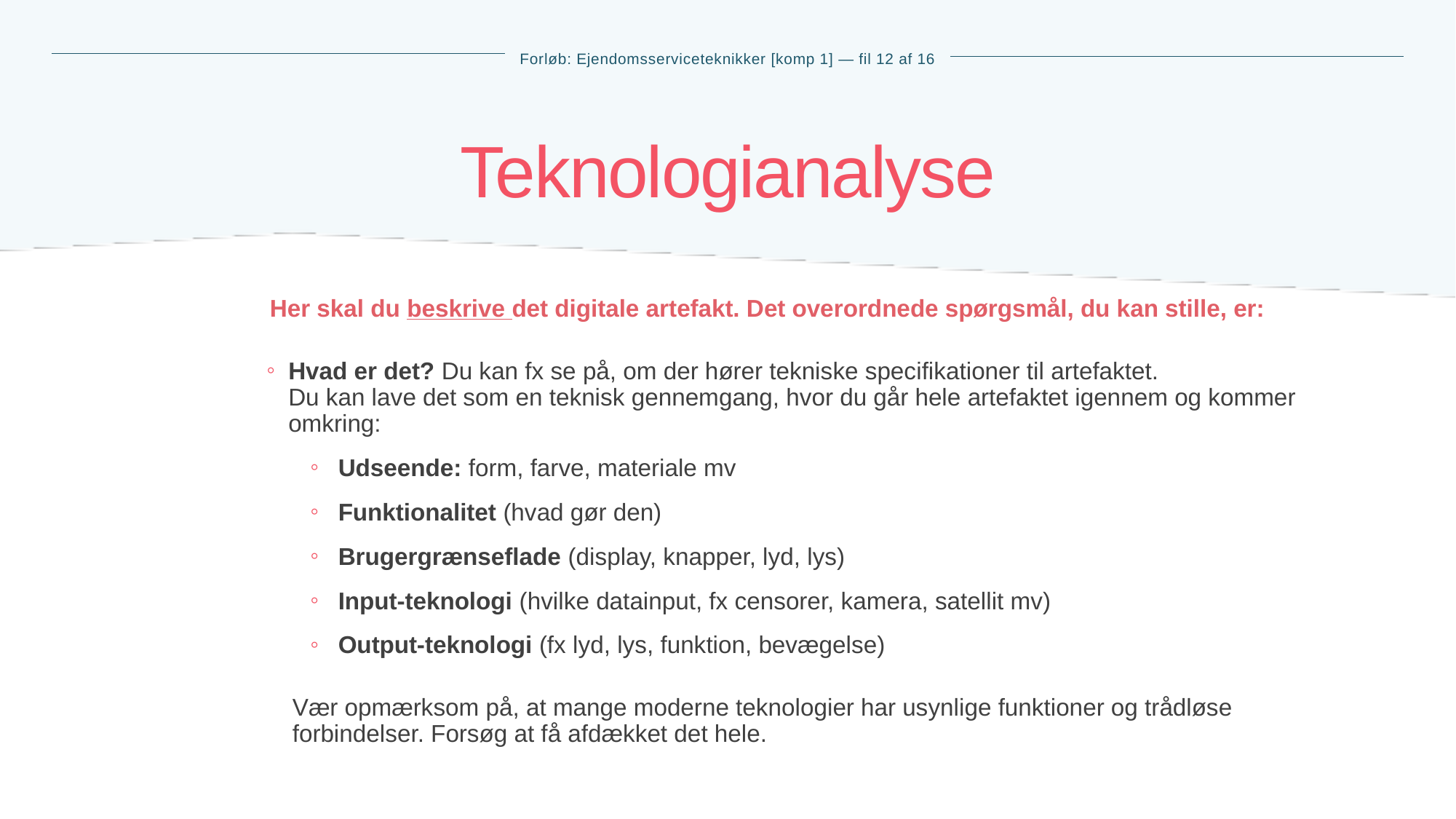

Teknologianalyse
Her skal du beskrive det digitale artefakt. Det overordnede spørgsmål, du kan stille, er:
Hvad er det? Du kan fx se på, om der hører tekniske specifikationer til artefaktet.
Du kan lave det som en teknisk gennemgang, hvor du går hele artefaktet igennem og kommer omkring:
Udseende: form, farve, materiale mv
Funktionalitet (hvad gør den)
Brugergrænseflade (display, knapper, lyd, lys)
Input-teknologi (hvilke datainput, fx censorer, kamera, satellit mv)
Output-teknologi (fx lyd, lys, funktion, bevægelse)
Vær opmærksom på, at mange moderne teknologier har usynlige funktioner og trådløse forbindelser. Forsøg at få afdækket det hele.